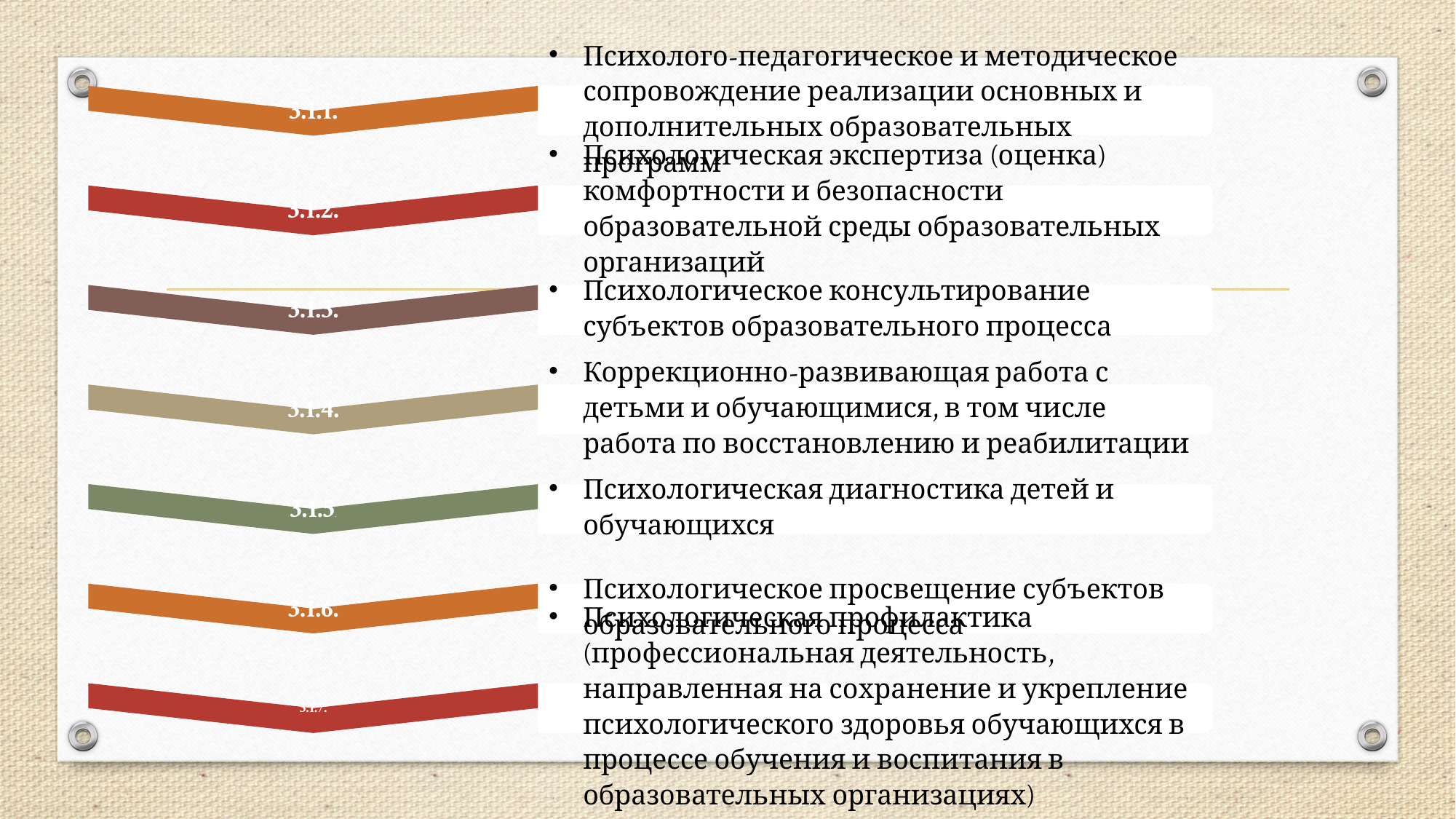

3.1.2.
3.1.3.
3.1.4.
3.1.6.
3.1.7.
3.1.1.
Психологическое консультирование субъектов образовательного процесса
Коррекционно-развивающая работа с детьми и обучающимися, в том числе работа по восстановлению и реабилитации
Психологическая диагностика детей и обучающихся